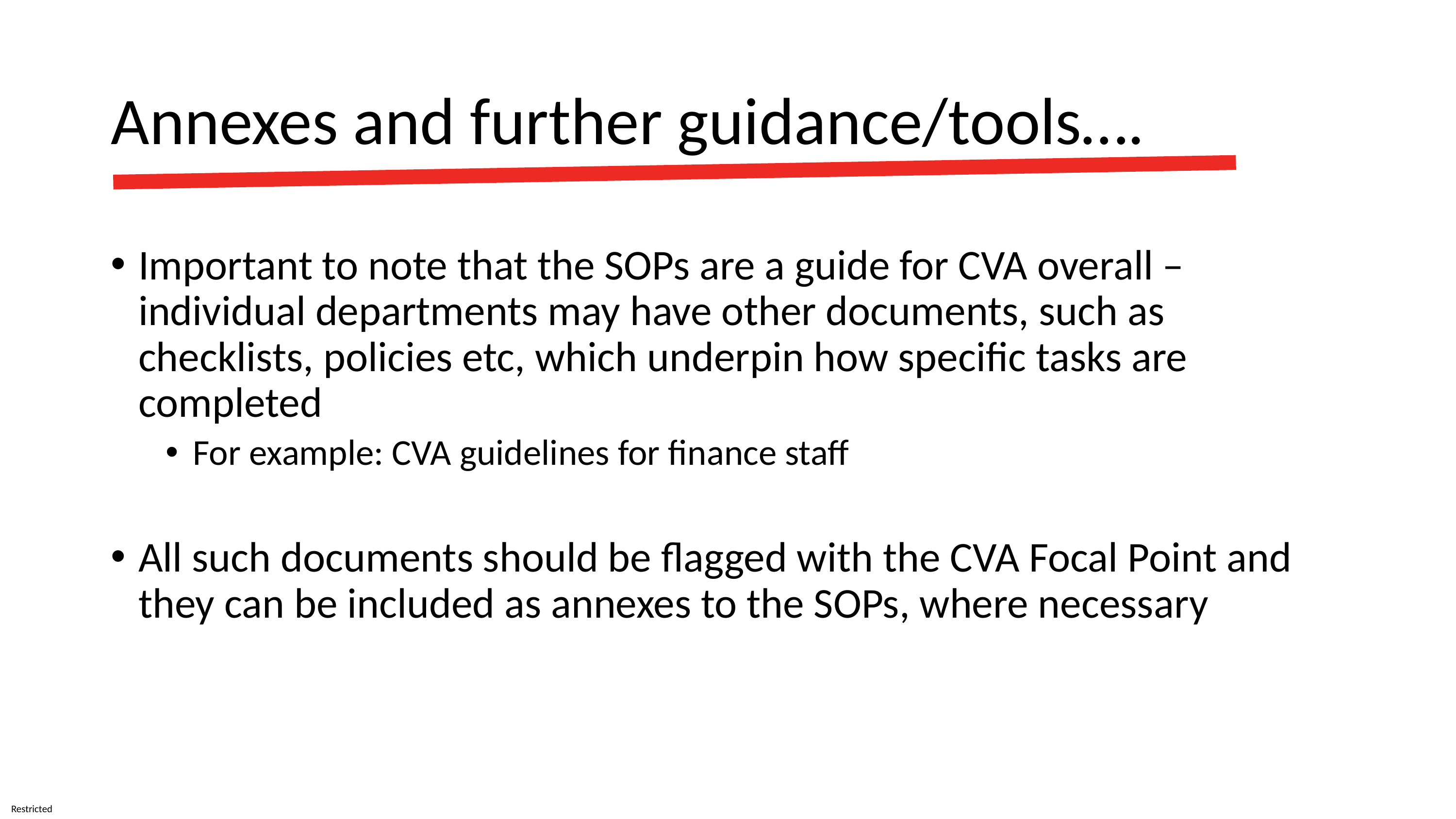

# Annexes and further guidance/tools….
Important to note that the SOPs are a guide for CVA overall – individual departments may have other documents, such as checklists, policies etc, which underpin how specific tasks are completed
For example: CVA guidelines for finance staff

All such documents should be flagged with the CVA Focal Point and they can be included as annexes to the SOPs, where necessary